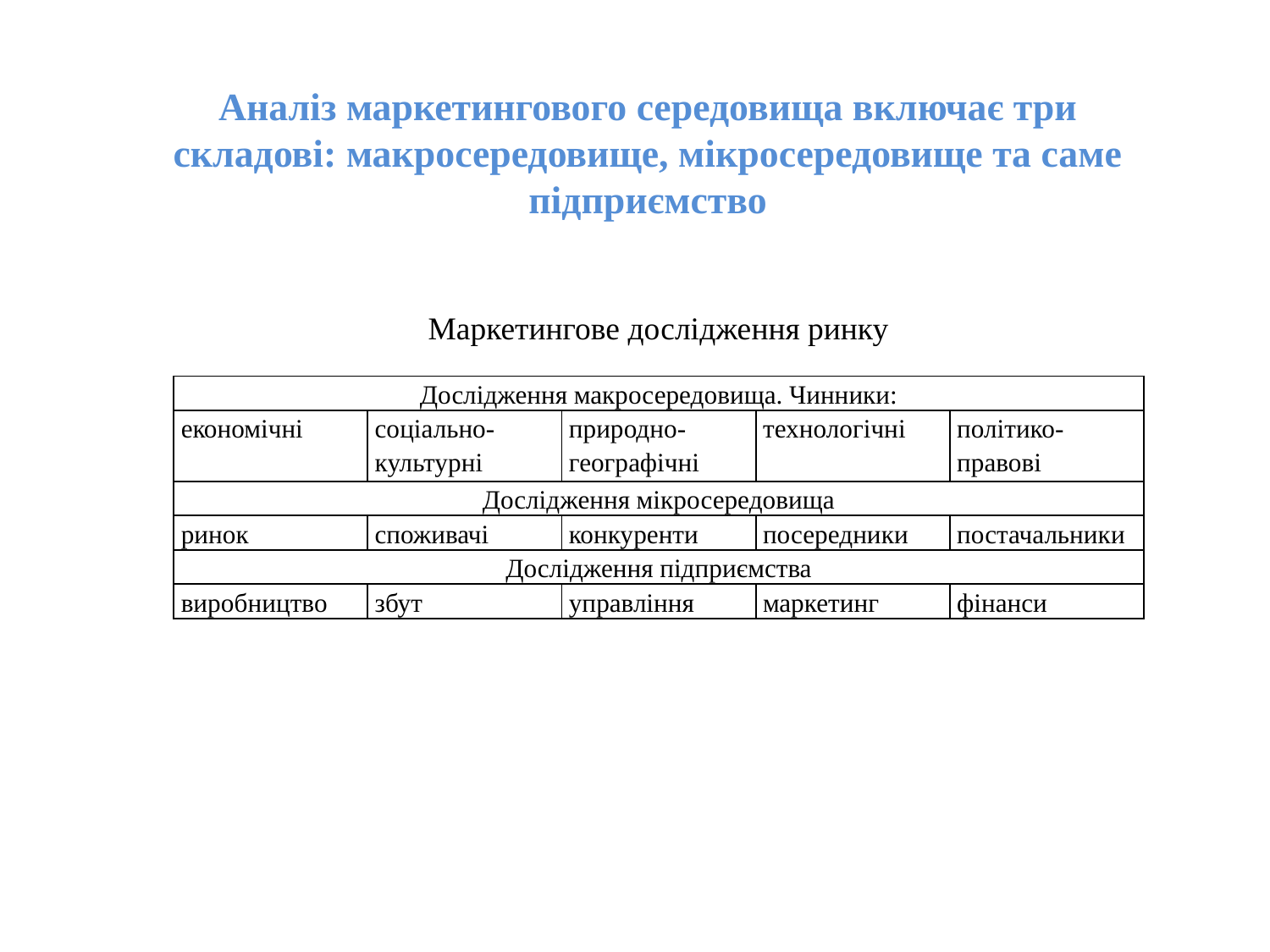

Аналіз маркетингового середовища включає три складові: макросередовище, мікросередовище та саме підприємство
Маркетингове дослідження ринку
| Дослідження макросередовища. Чинники: |  |  |  |  |
| --- | --- | --- | --- | --- |
| економічні | соціально-культурні | природно-географічні | технологічні | політико-правові |
| Дослідження мікросередовища |  |  |  |  |
| ринок | споживачі | конкуренти | посередники | постачальники |
| Дослідження підприємства |  |  |  |  |
| виробництво | збут | управління | маркетинг | фінанси |